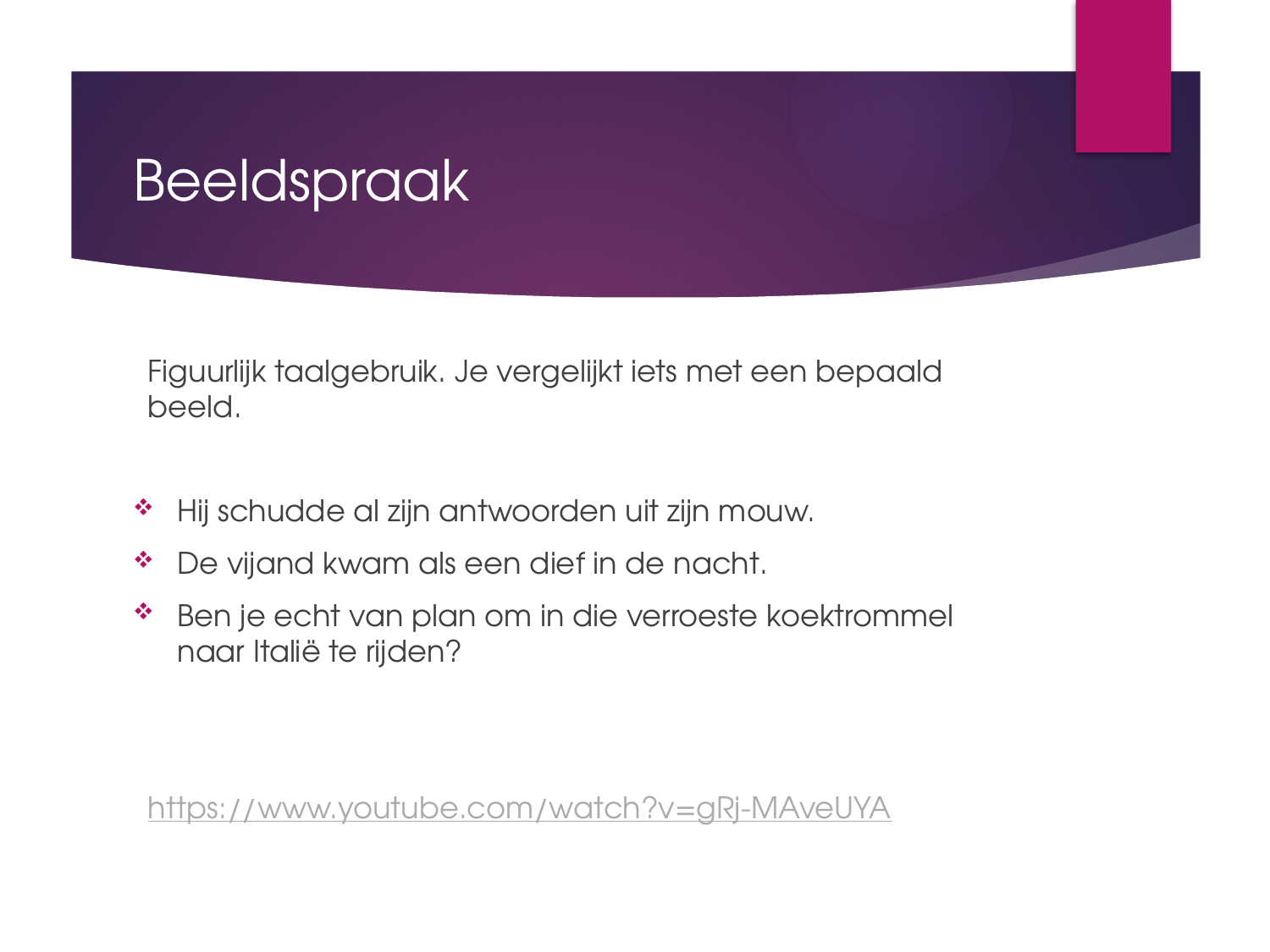

# Beeldspraak
Figuurlijk taalgebruik. Je vergelijkt iets met een bepaald beeld.

Hij schudde al zijn antwoorden uit zijn mouw.
De vijand kwam als een dief in de nacht.
Ben je echt van plan om in die verroeste koektrommel naar Italië te rijden?

https://www.youtube.com/watch?v=gRj-MAveUYA